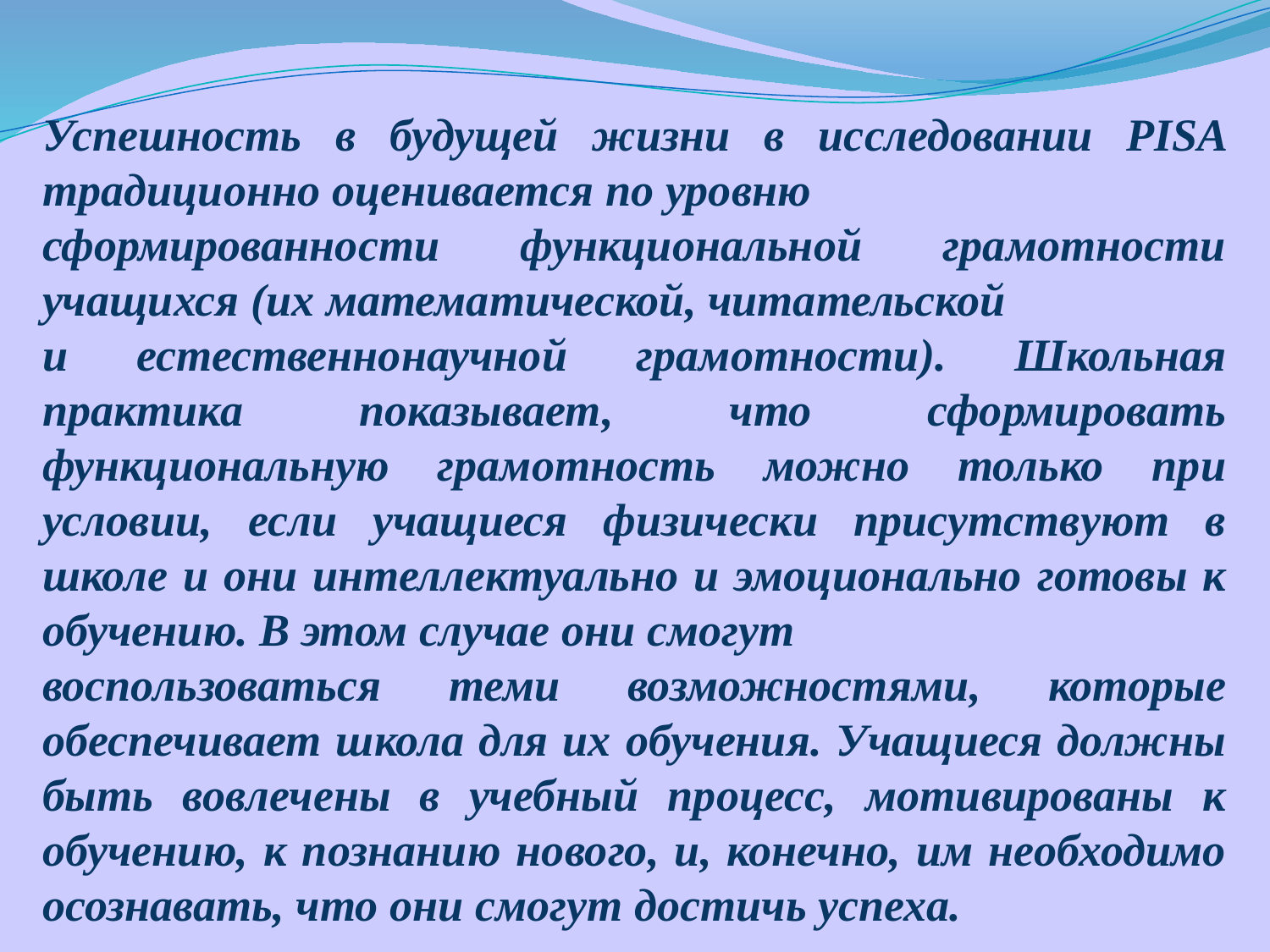

Успешность в будущей жизни в исследовании PISA традиционно оценивается по уровню
сформированности функциональной грамотности учащихся (их математической, читательской
и естественнонаучной грамотности). Школьная практика показывает, что сформировать функциональную грамотность можно только при условии, если учащиеся физически присутствуют в школе и они интеллектуально и эмоционально готовы к обучению. В этом случае они смогут
воспользоваться теми возможностями, которые обеспечивает школа для их обучения. Учащиеся должны быть вовлечены в учебный процесс, мотивированы к обучению, к познанию нового, и, конечно, им необходимо осознавать, что они смогут достичь успеха.